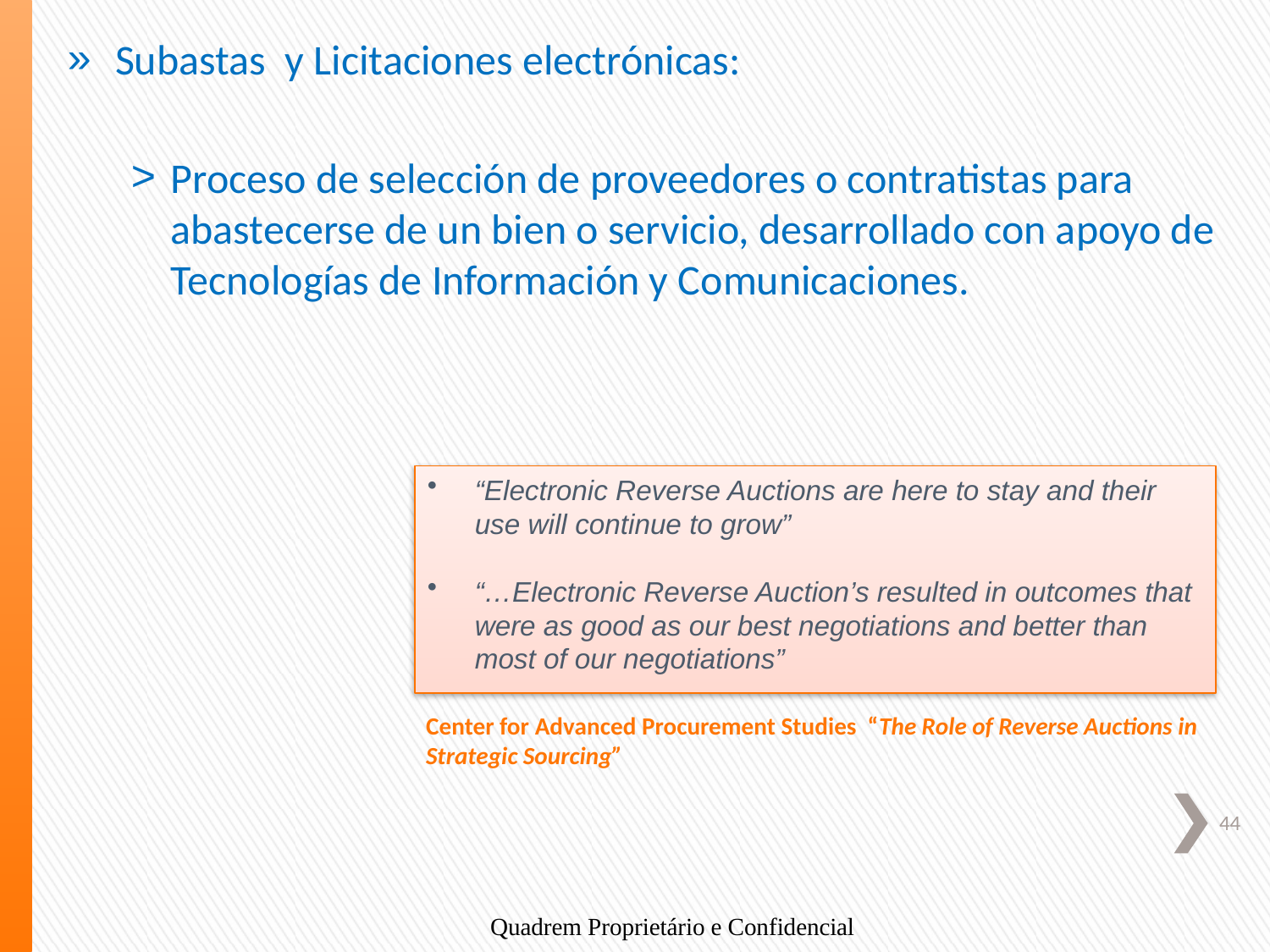

Subastas  y Licitaciones electrónicas:

Proceso de selección de proveedores o contratistas para abastecerse de un bien o servicio, desarrollado con apoyo de Tecnologías de Información y Comunicaciones.
“Electronic Reverse Auctions are here to stay and their use will continue to grow”

“…Electronic Reverse Auction’s resulted in outcomes that were as good as our best negotiations and better than most of our negotiations”
Quadrem Proprietário e Confidencial
Center for Advanced Procurement Studies  “The Role of Reverse Auctions in Strategic Sourcing”
44